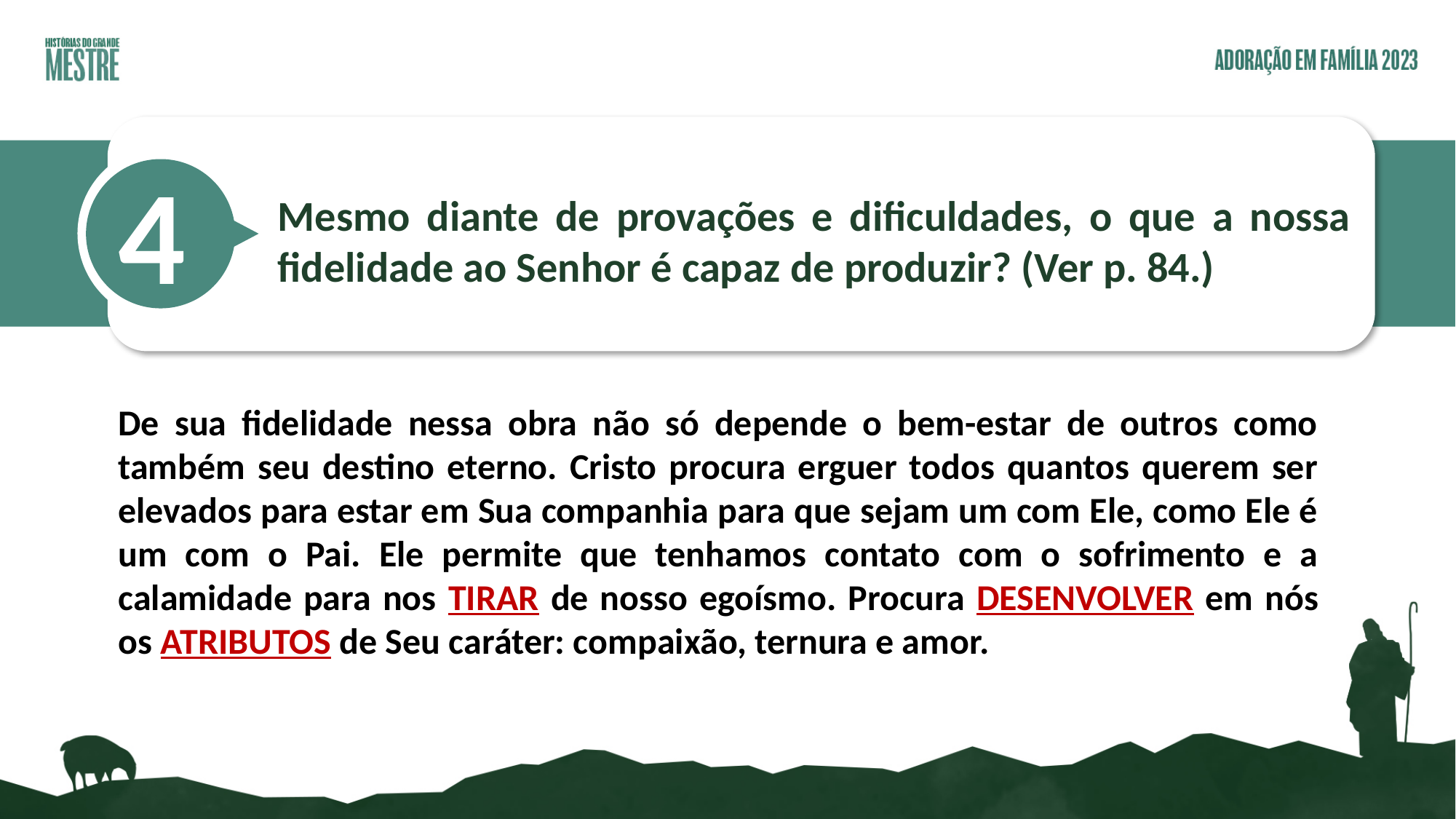

4
Mesmo diante de provações e dificuldades, o que a nossa fidelidade ao Senhor é capaz de produzir? (Ver p. 84.)
De sua fidelidade nessa obra não só depende o bem-estar de outros como também seu destino eterno. Cristo procura erguer todos quantos querem ser elevados para estar em Sua companhia para que sejam um com Ele, como Ele é um com o Pai. Ele permite que tenhamos contato com o sofrimento e a calamidade para nos TIRAR de nosso egoísmo. Procura DESENVOLVER em nós os ATRIBUTOS de Seu caráter: compaixão, ternura e amor.